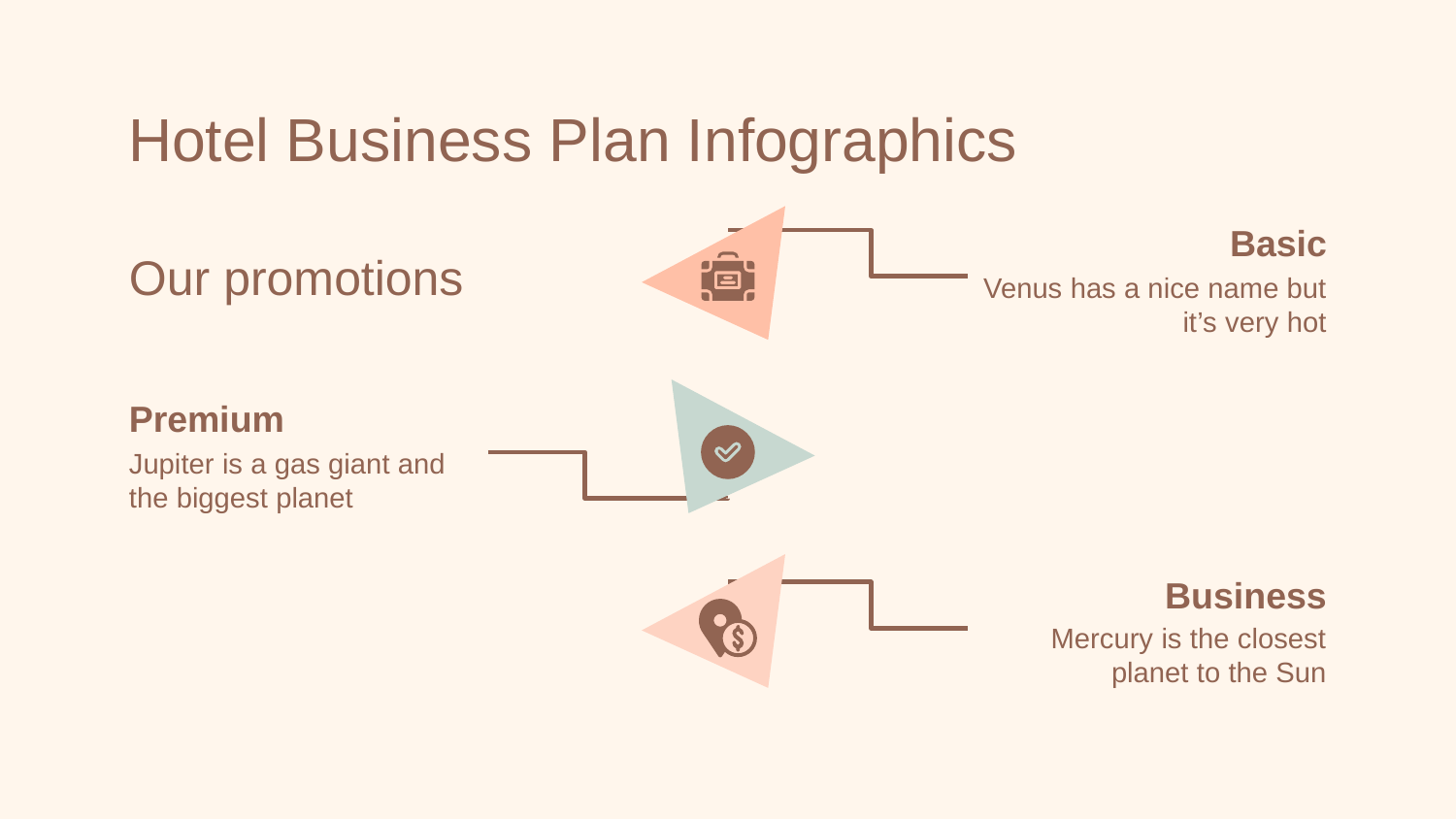

# Hotel Business Plan Infographics

Basic
Venus has a nice name but it’s very hot

Our promotions

Premium
Jupiter is a gas giant and the biggest planet

Business
Mercury is the closest planet to the Sun